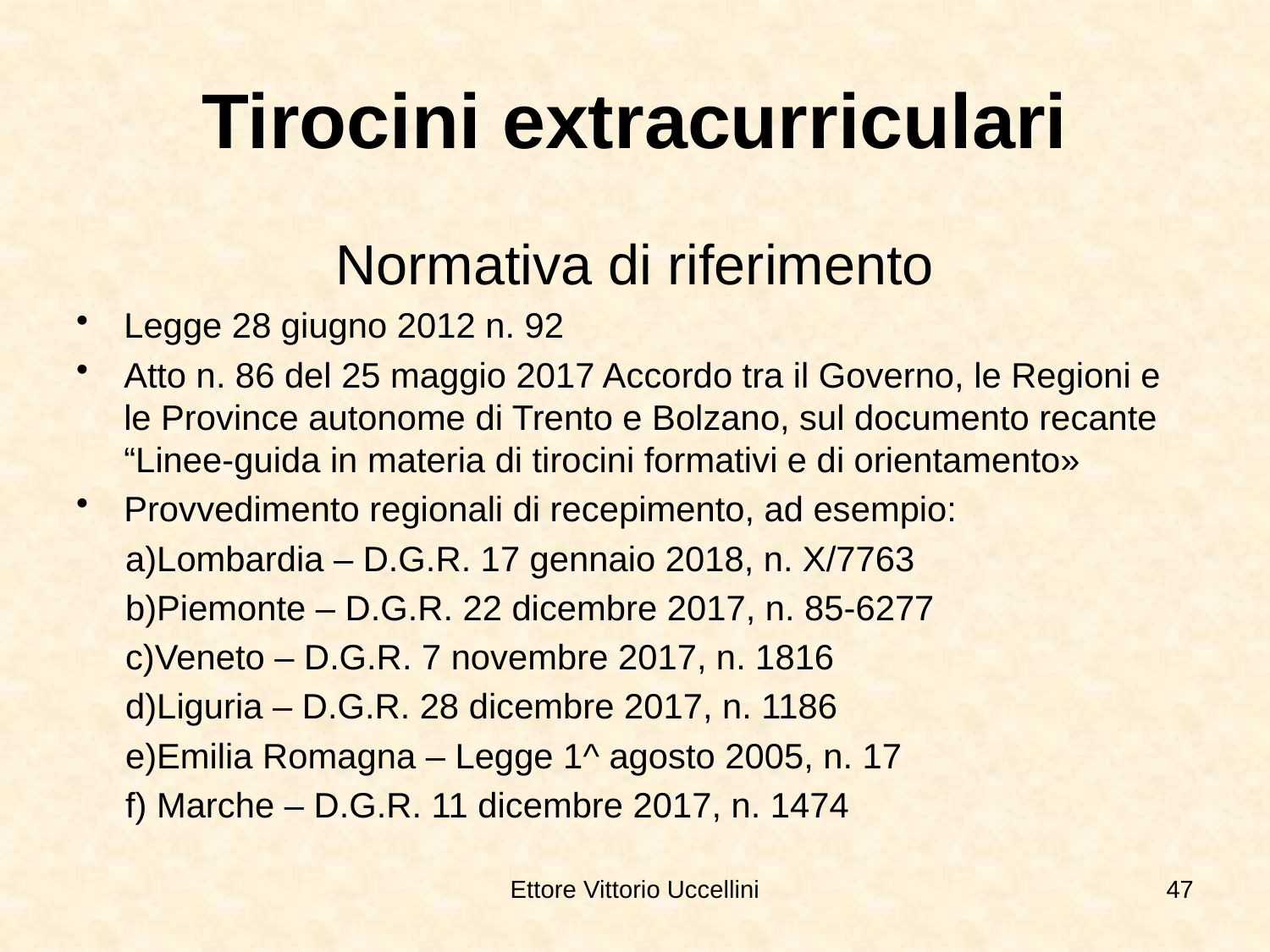

# Tirocini extracurriculari
Normativa di riferimento
Legge 28 giugno 2012 n. 92
Atto n. 86 del 25 maggio 2017 Accordo tra il Governo, le Regioni e le Province autonome di Trento e Bolzano, sul documento recante “Linee-guida in materia di tirocini formativi e di orientamento»
Provvedimento regionali di recepimento, ad esempio:
Lombardia – D.G.R. 17 gennaio 2018, n. X/7763
Piemonte – D.G.R. 22 dicembre 2017, n. 85-6277
Veneto – D.G.R. 7 novembre 2017, n. 1816
Liguria – D.G.R. 28 dicembre 2017, n. 1186
Emilia Romagna – Legge 1^ agosto 2005, n. 17
 Marche – D.G.R. 11 dicembre 2017, n. 1474
Ettore Vittorio Uccellini
47